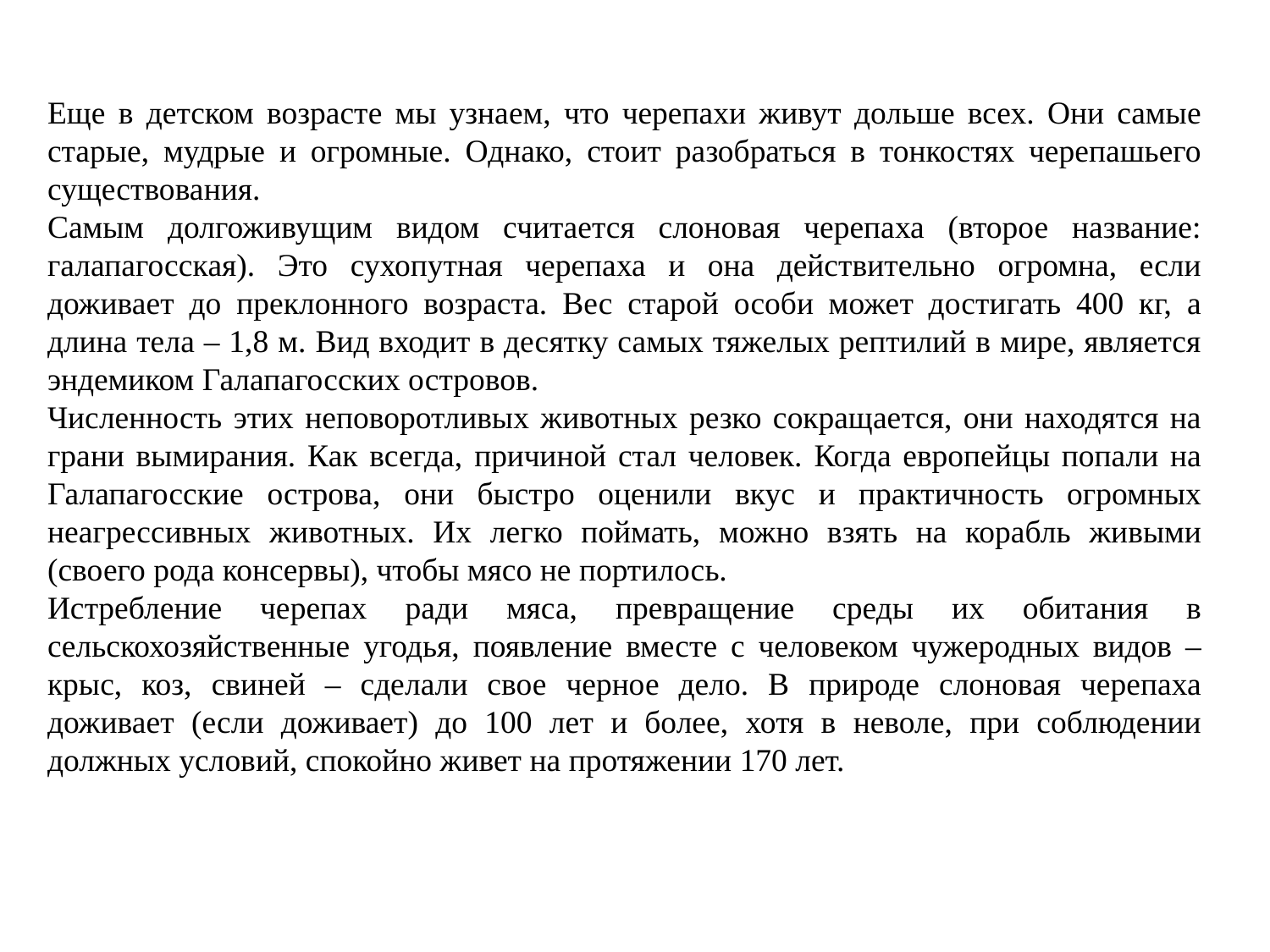

Еще в детском возрасте мы узнаем, что черепахи живут дольше всех. Они самые старые, мудрые и огромные. Однако, стоит разобраться в тонкостях черепашьего существования.
Самым долгоживущим видом считается слоновая черепаха (второе название: галапагосская). Это сухопутная черепаха и она действительно огромна, если доживает до преклонного возраста. Вес старой особи может достигать 400 кг, а длина тела – 1,8 м. Вид входит в десятку самых тяжелых рептилий в мире, является эндемиком Галапагосских островов.
Численность этих неповоротливых животных резко сокращается, они находятся на грани вымирания. Как всегда, причиной стал человек. Когда европейцы попали на Галапагосские острова, они быстро оценили вкус и практичность огромных неагрессивных животных. Их легко поймать, можно взять на корабль живыми (своего рода консервы), чтобы мясо не портилось.
Истребление черепах ради мяса, превращение среды их обитания в сельскохозяйственные угодья, появление вместе с человеком чужеродных видов – крыс, коз, свиней – сделали свое черное дело. В природе слоновая черепаха доживает (если доживает) до 100 лет и более, хотя в неволе, при соблюдении должных условий, спокойно живет на протяжении 170 лет.